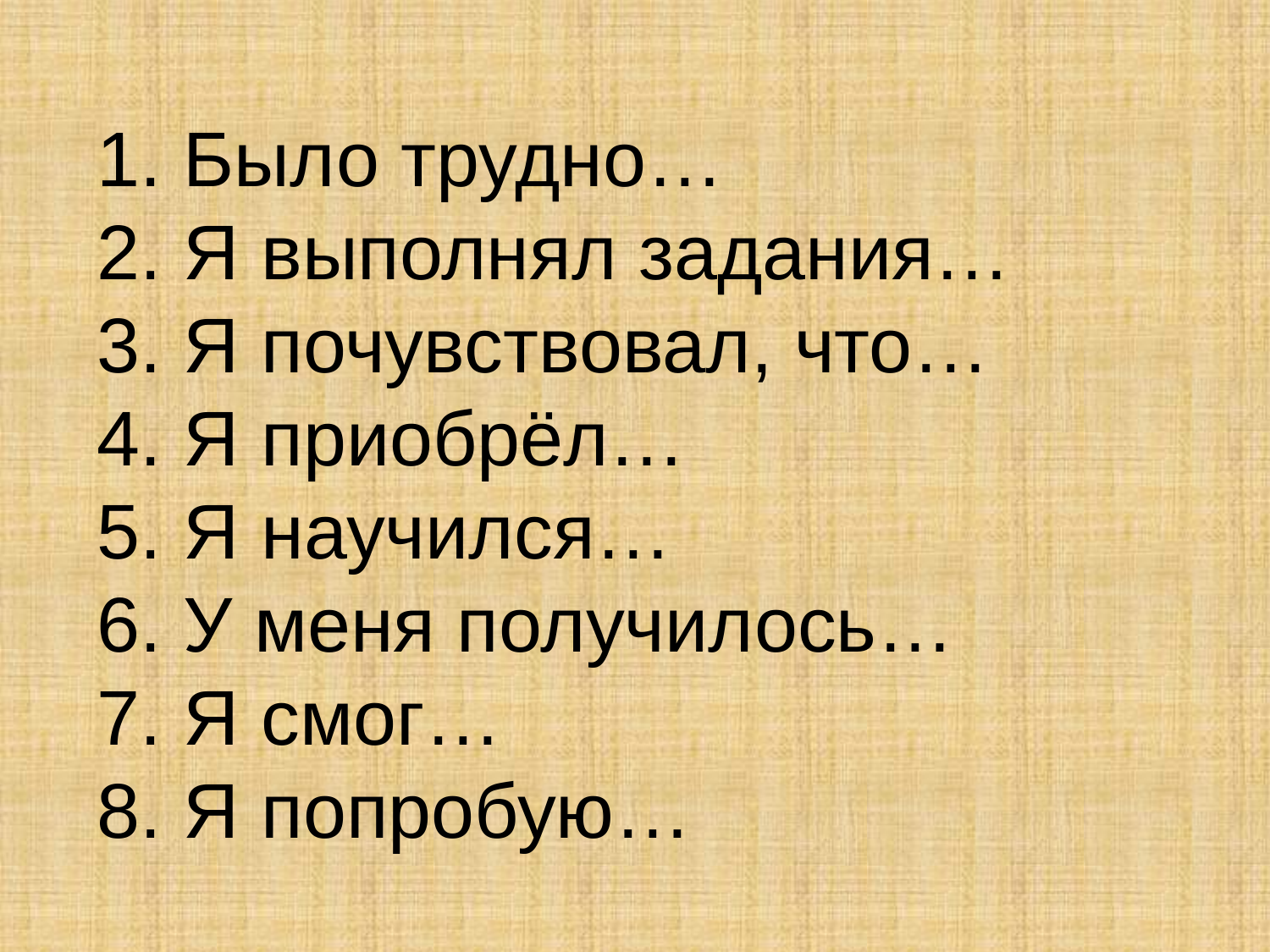

# 1. Было трудно… 2. Я выполнял задания… 3. Я почувствовал, что… 4. Я приобрёл… 5. Я научился… 6. У меня получилось… 7. Я смог… 8. Я попробую…